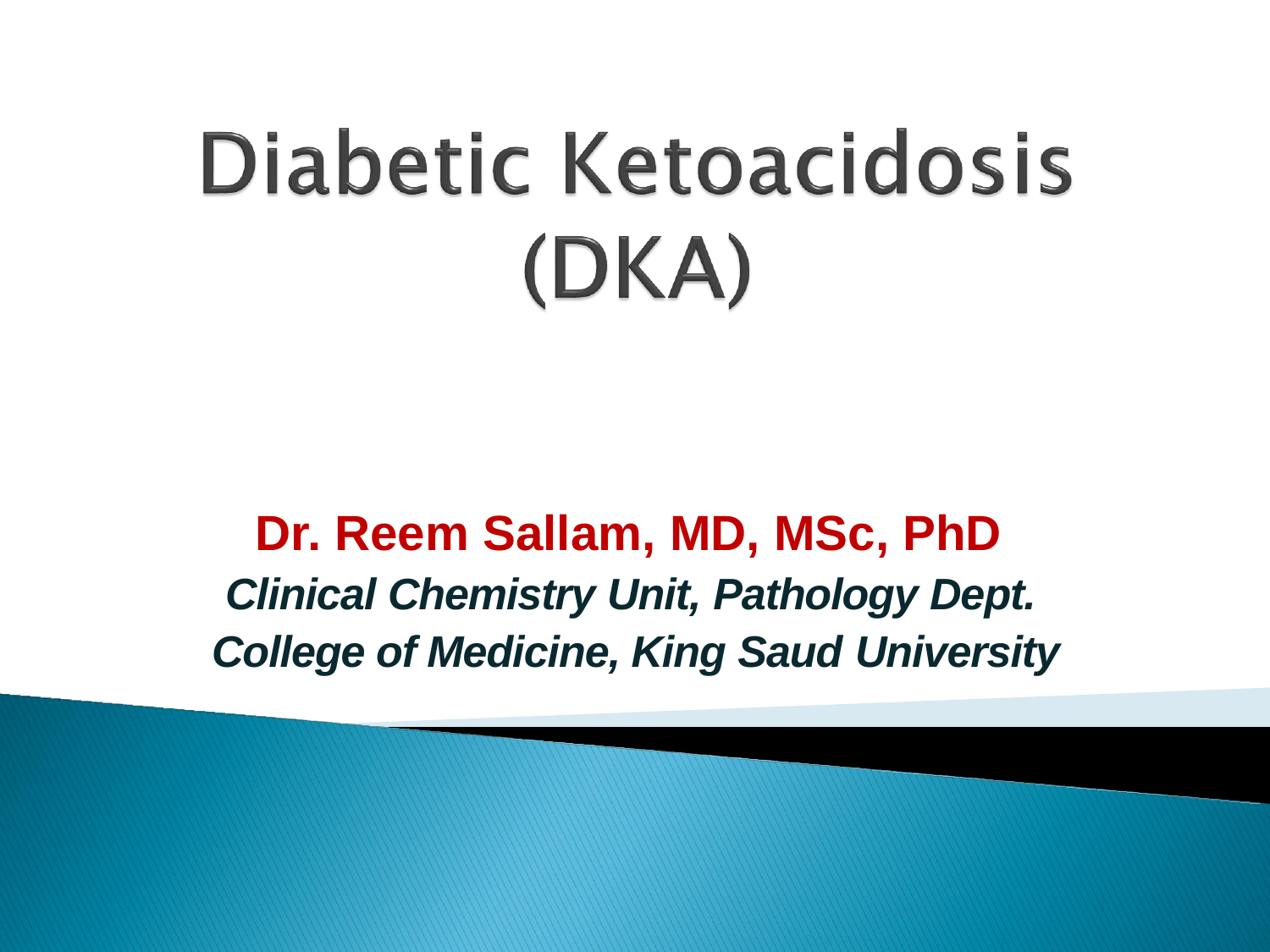

Dr. Reem Sallam, MD, MSc, PhD  Clinical Chemistry Unit, Pathology Dept.  College of Medicine, King Saud University